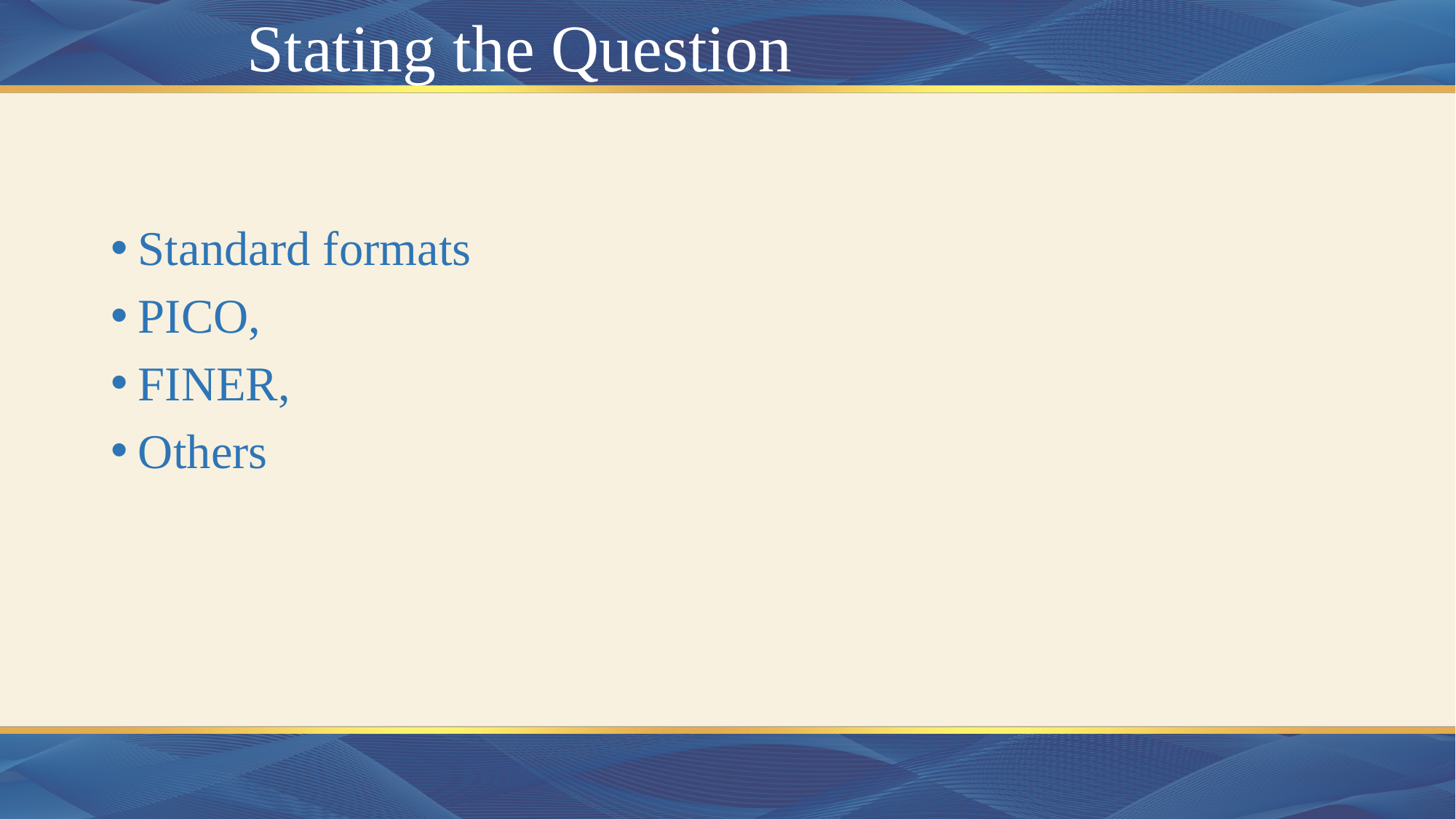

# Stating the Question
Standard formats
PICO,
FINER,
Others